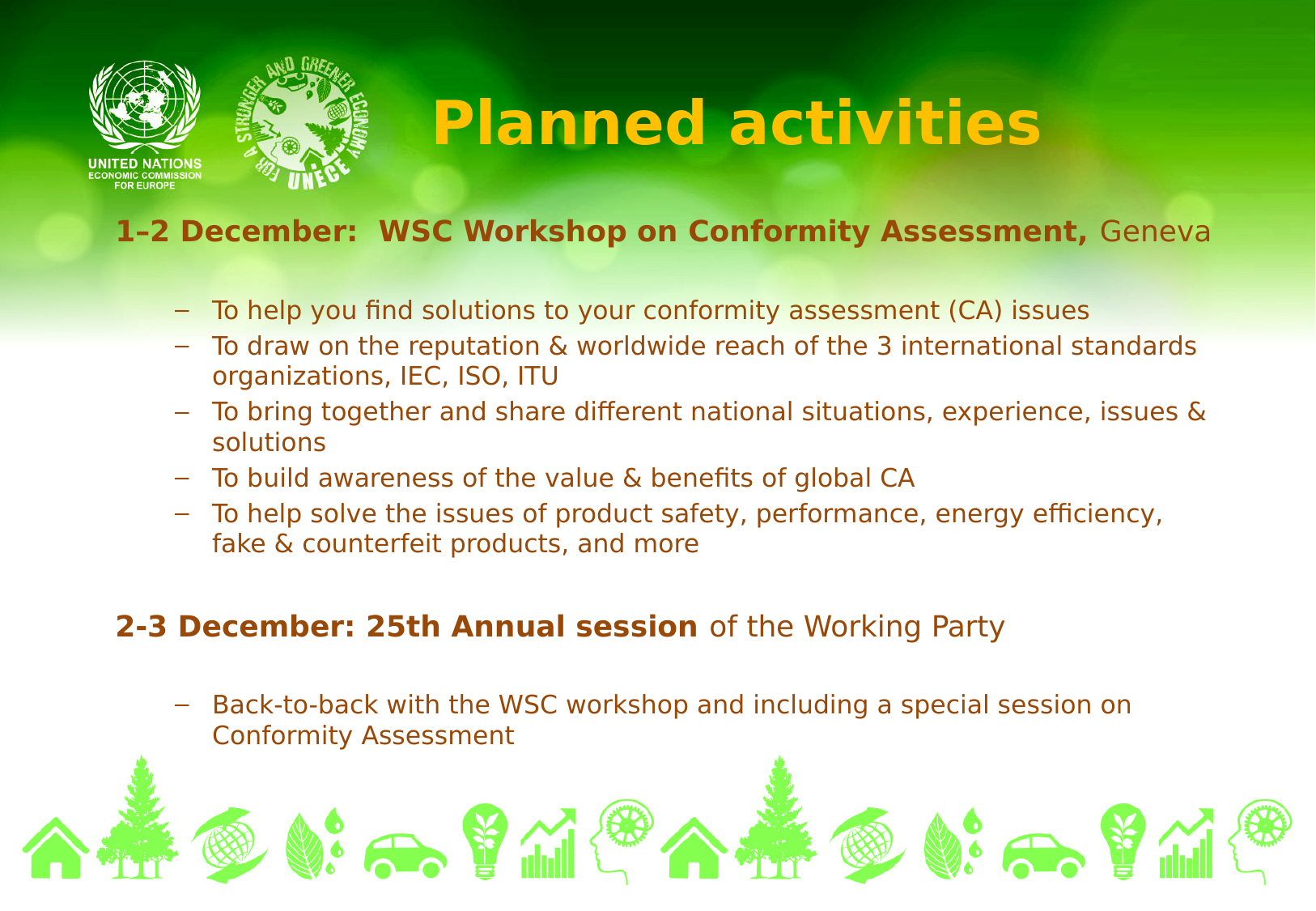

# Planned activities
1–2 December:  WSC Workshop on Conformity Assessment, Geneva

To help you find solutions to your conformity assessment (CA) issues
To draw on the reputation & worldwide reach of the 3 international standards organizations, IEC, ISO, ITU
To bring together and share different national situations, experience, issues & solutions
To build awareness of the value & benefits of global CA
To help solve the issues of product safety, performance, energy efficiency, fake & counterfeit products, and more

2-3 December: 25th Annual session of the Working Party

Back-to-back with the WSC workshop and including a special session on Conformity Assessment